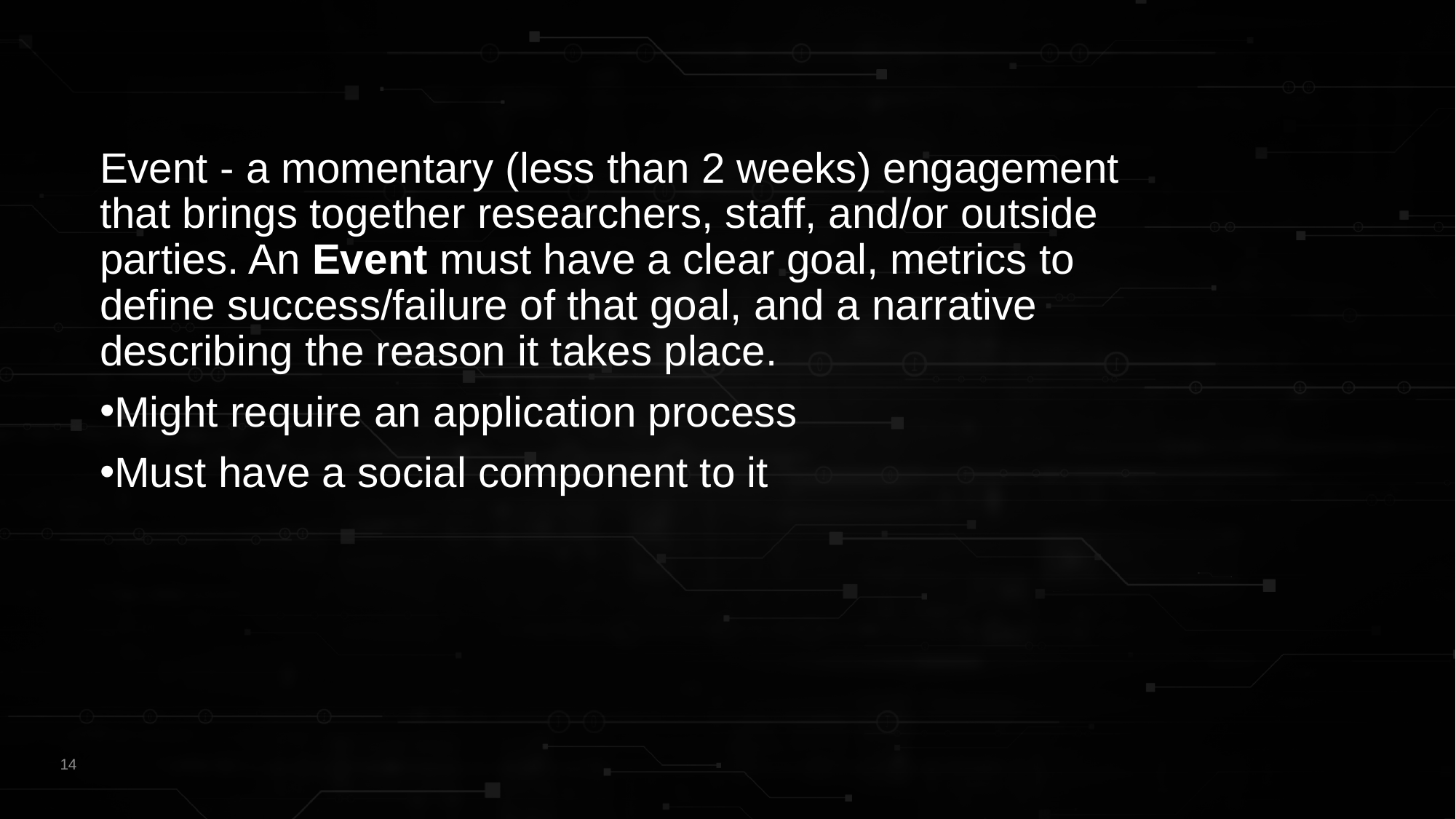

Event - a momentary (less than 2 weeks) engagement that brings together researchers, staff, and/or outside parties. An Event must have a clear goal, metrics to define success/failure of that goal, and a narrative describing the reason it takes place.
Might require an application process
Must have a social component to it
14